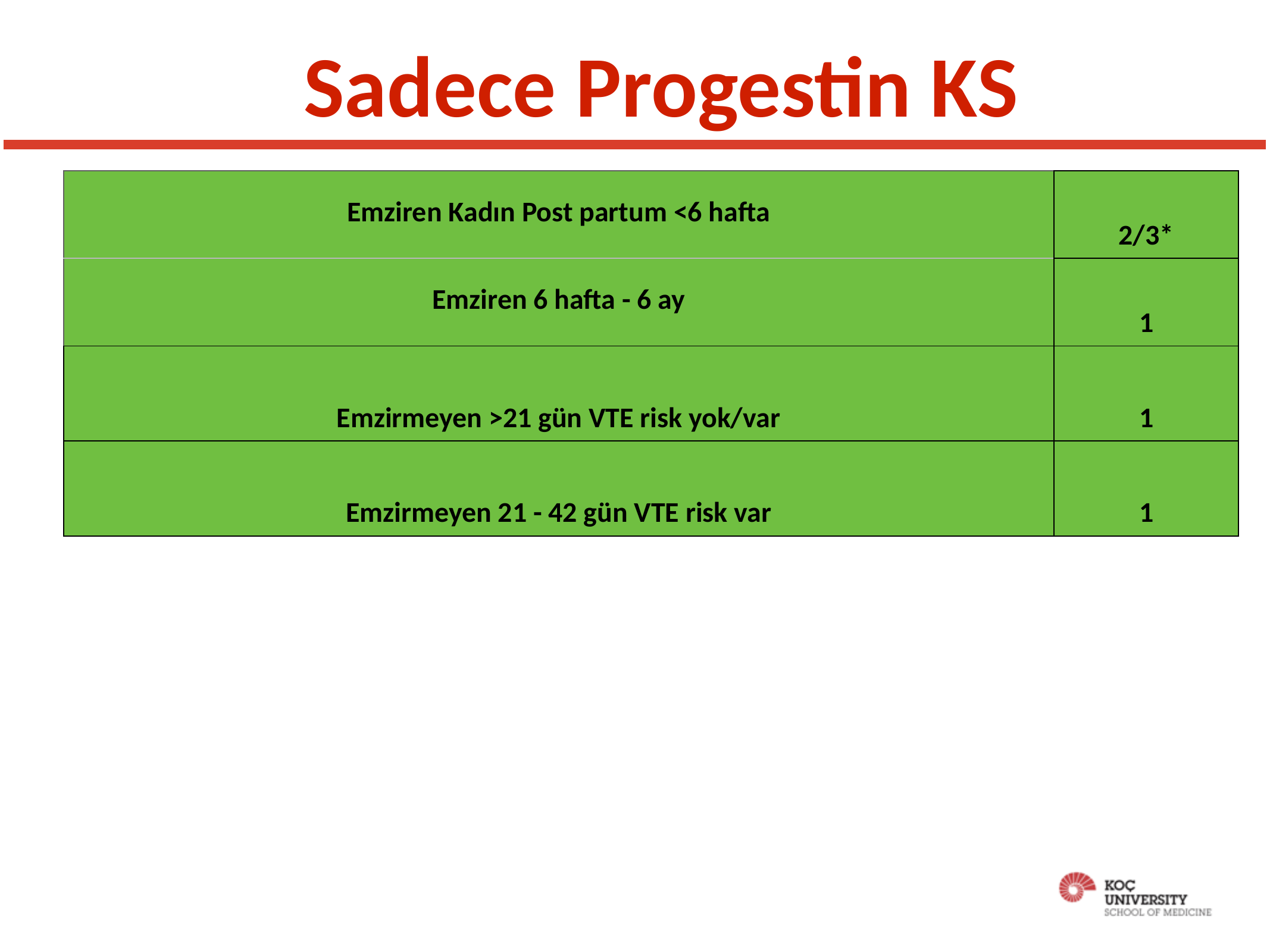

# Sadece Progestin KS
| Emziren Kadın Post partum <6 hafta | 2/3\* |
| --- | --- |
| Emziren 6 hafta - 6 ay | 1 |
| Emzirmeyen >21 gün VTE risk yok/var | 1 |
| Emzirmeyen 21 - 42 gün VTE risk var | 1 |